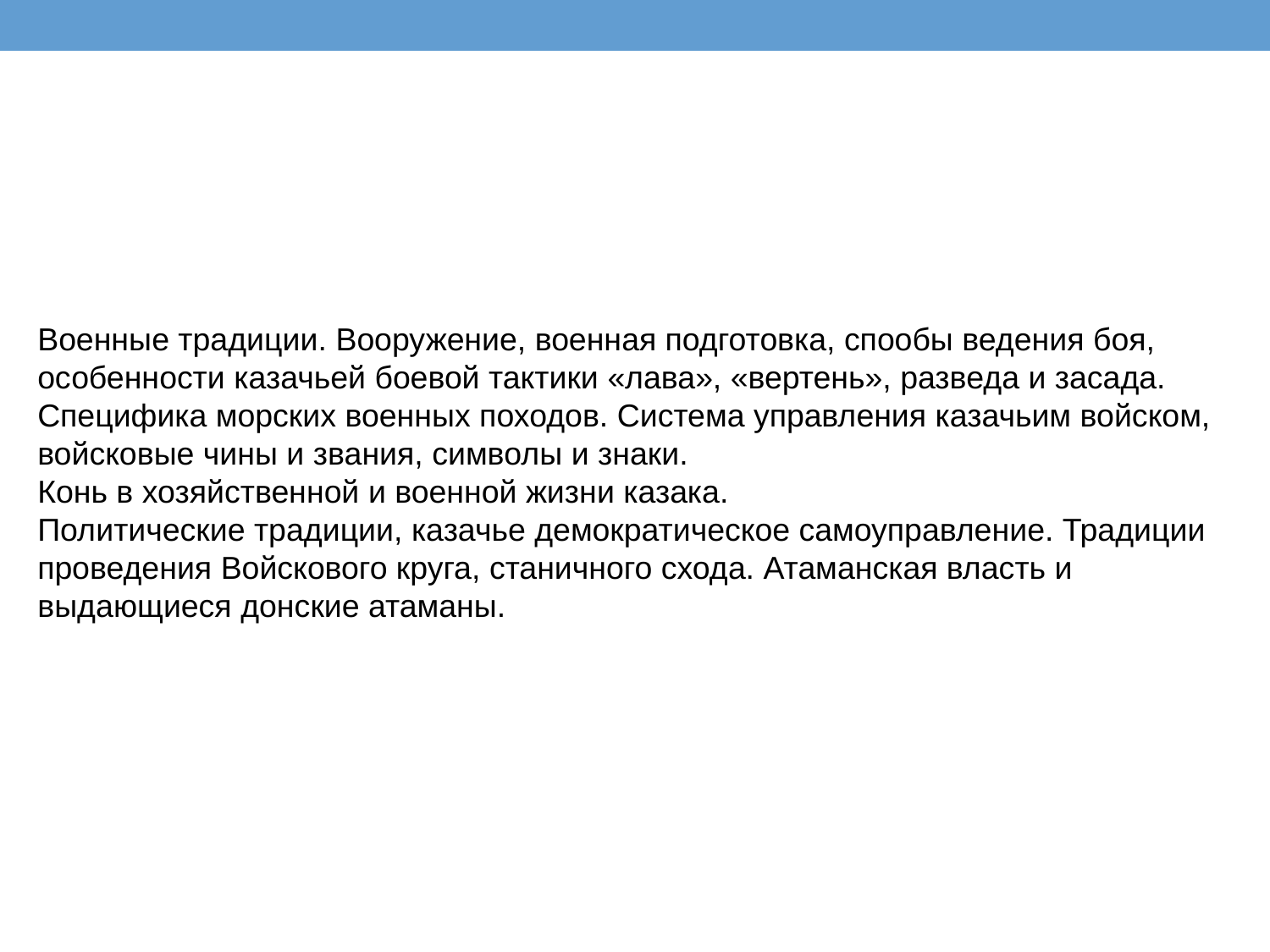

Военные традиции. Вооружение, военная подготовка, спообы ведения боя, особенности казачьей боевой тактики «лава», «вертень», разведа и засада. Специфика морских военных походов. Система управления казачьим войском, войсковые чины и звания, символы и знаки.
Конь в хозяйственной и военной жизни казака.
Политические традиции, казачье демократическое самоуправление. Традиции проведения Войскового круга, станичного схода. Атаманская власть и выдающиеся донские атаманы.